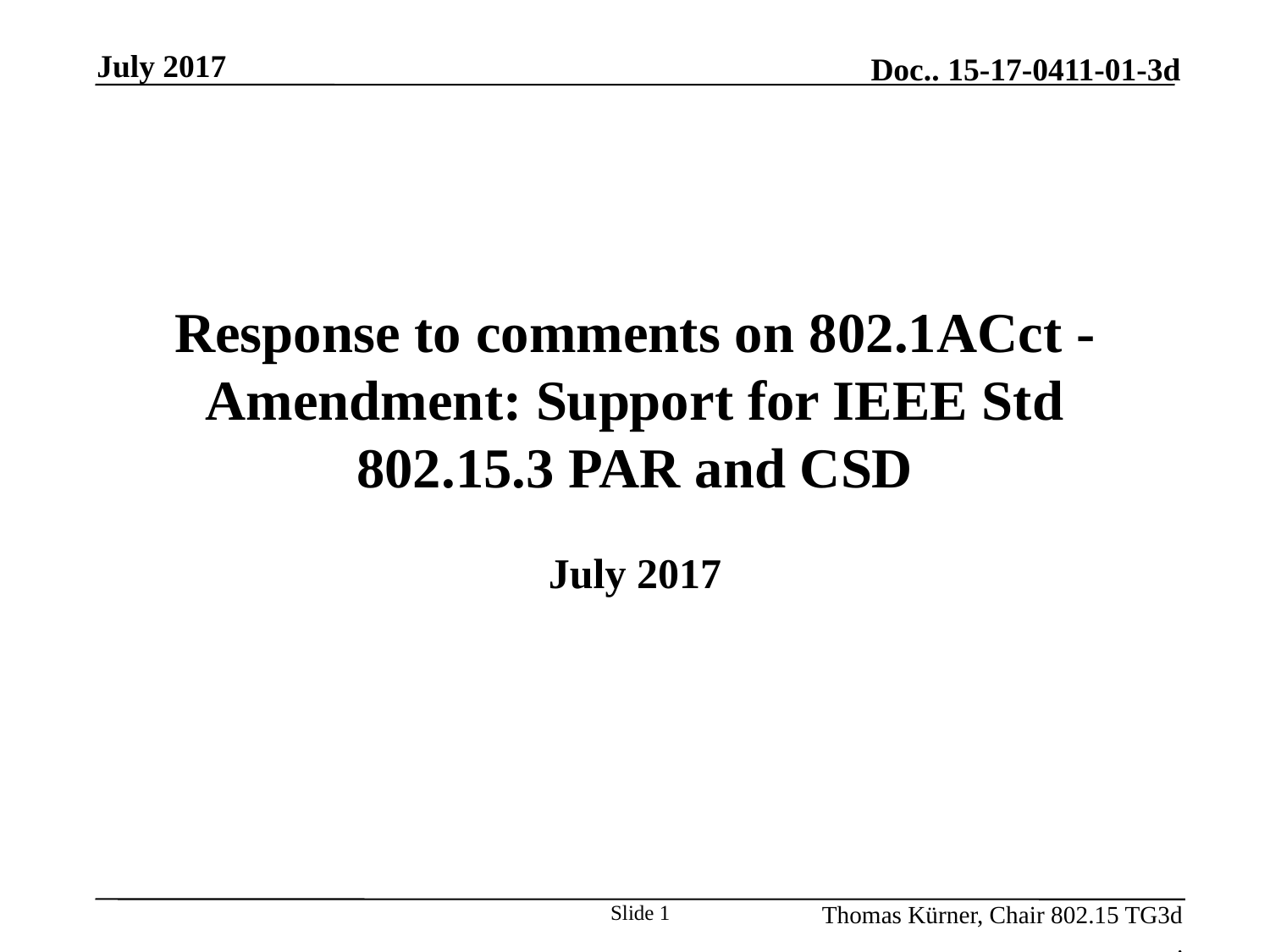

July 2017
# Response to comments on 802.1ACct - Amendment: Support for IEEE Std 802.15.3 PAR and CSD
July 2017
Slide 1
Thomas Kürner, Chair 802.15 TG3d
.